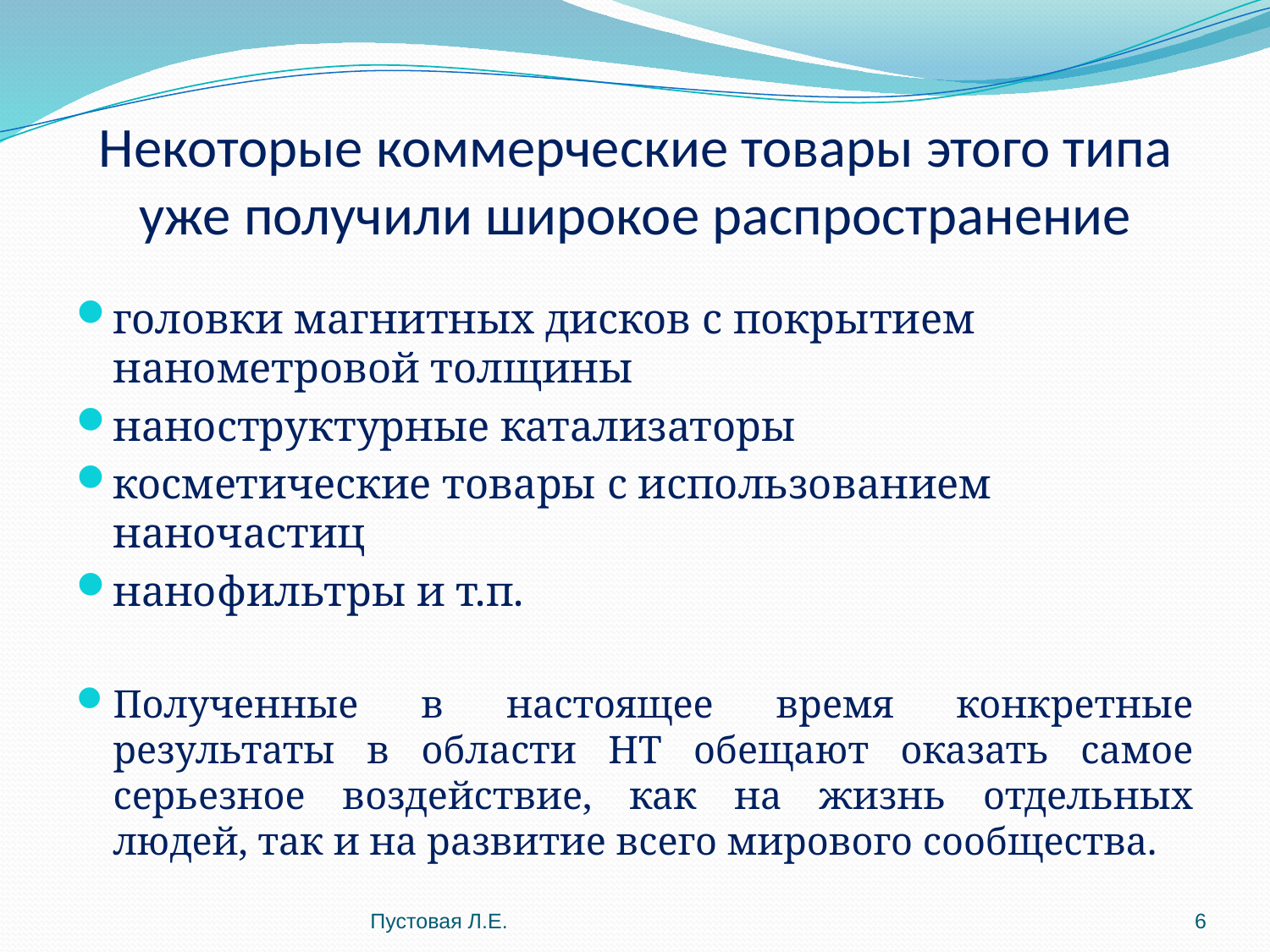

# Некоторые коммерческие товары этого типа уже получили широкое распространение
головки магнитных дисков с покрытием нанометровой толщины
наноструктурные катализаторы
косметические товары с использованием наночастиц
нанофильтры и т.п.

Полученные в настоящее время конкретные результаты в области НТ обещают оказать самое серьезное воздействие, как на жизнь отдельных людей, так и на развитие всего мирового сообщества.
Пустовая Л.Е.
6